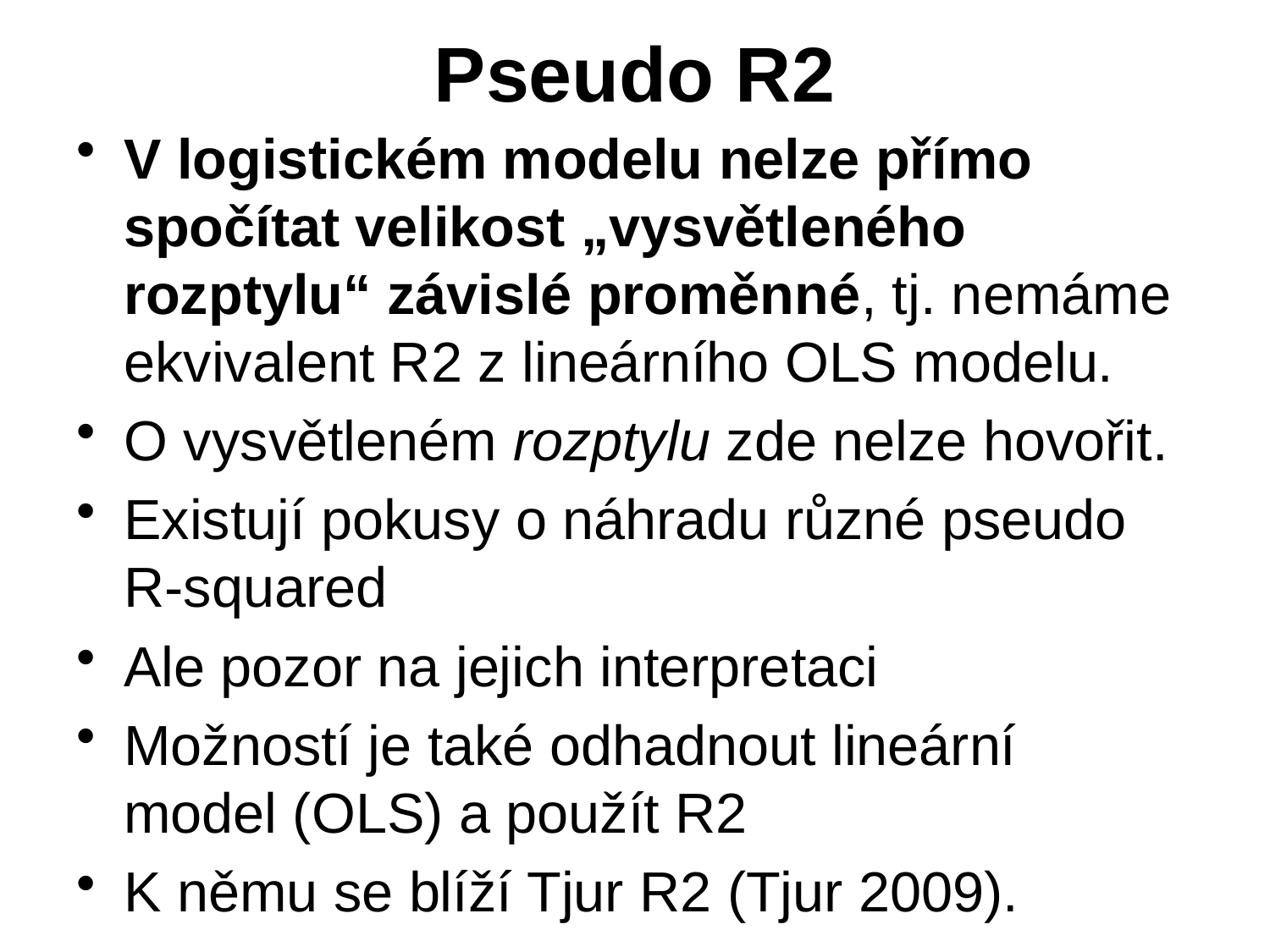

# Pseudo R2
V logistickém modelu nelze přímo spočítat velikost „vysvětleného rozptylu“ závislé proměnné, tj. nemáme ekvivalent R2 z lineárního OLS modelu.
O vysvětleném rozptylu zde nelze hovořit.
Existují pokusy o náhradu různé pseudo R-squared
Ale pozor na jejich interpretaci
Možností je také odhadnout lineární model (OLS) a použít R2
K němu se blíží Tjur R2 (Tjur 2009).